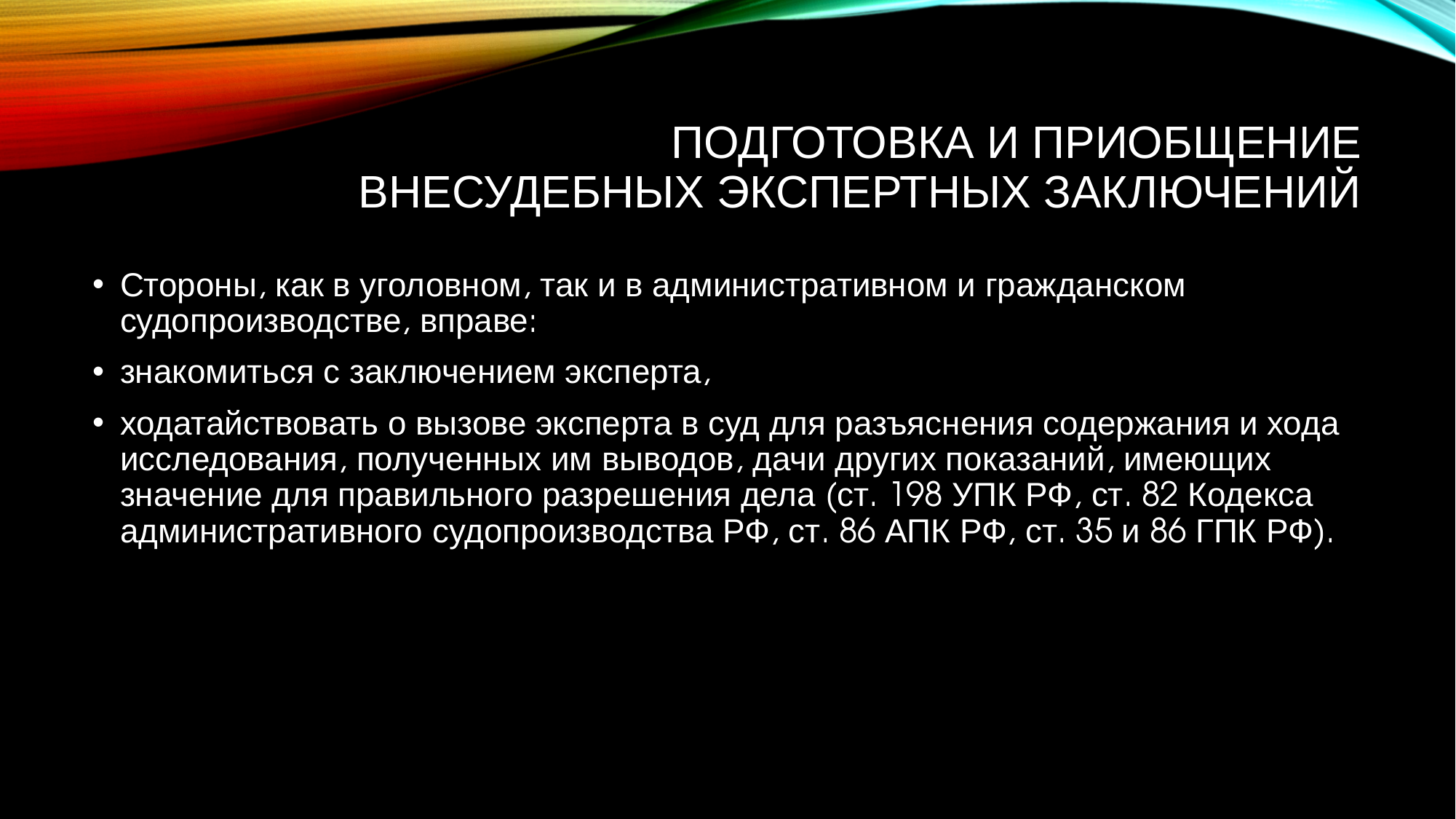

# Подготовка и приобщение внесудебных экспертных заключений
Стороны, как в уголовном, так и в административном и гражданском судопроизводстве, вправе:
знакомиться с заключением эксперта,
ходатайствовать о вызове эксперта в суд для разъяснения содержания и хода исследования, полученных им выводов, дачи других показаний, имеющих значение для правильного разрешения дела (ст. 198 УПК РФ, ст. 82 Кодекса административного судопроизводства РФ, ст. 86 АПК РФ, ст. 35 и 86 ГПК РФ).